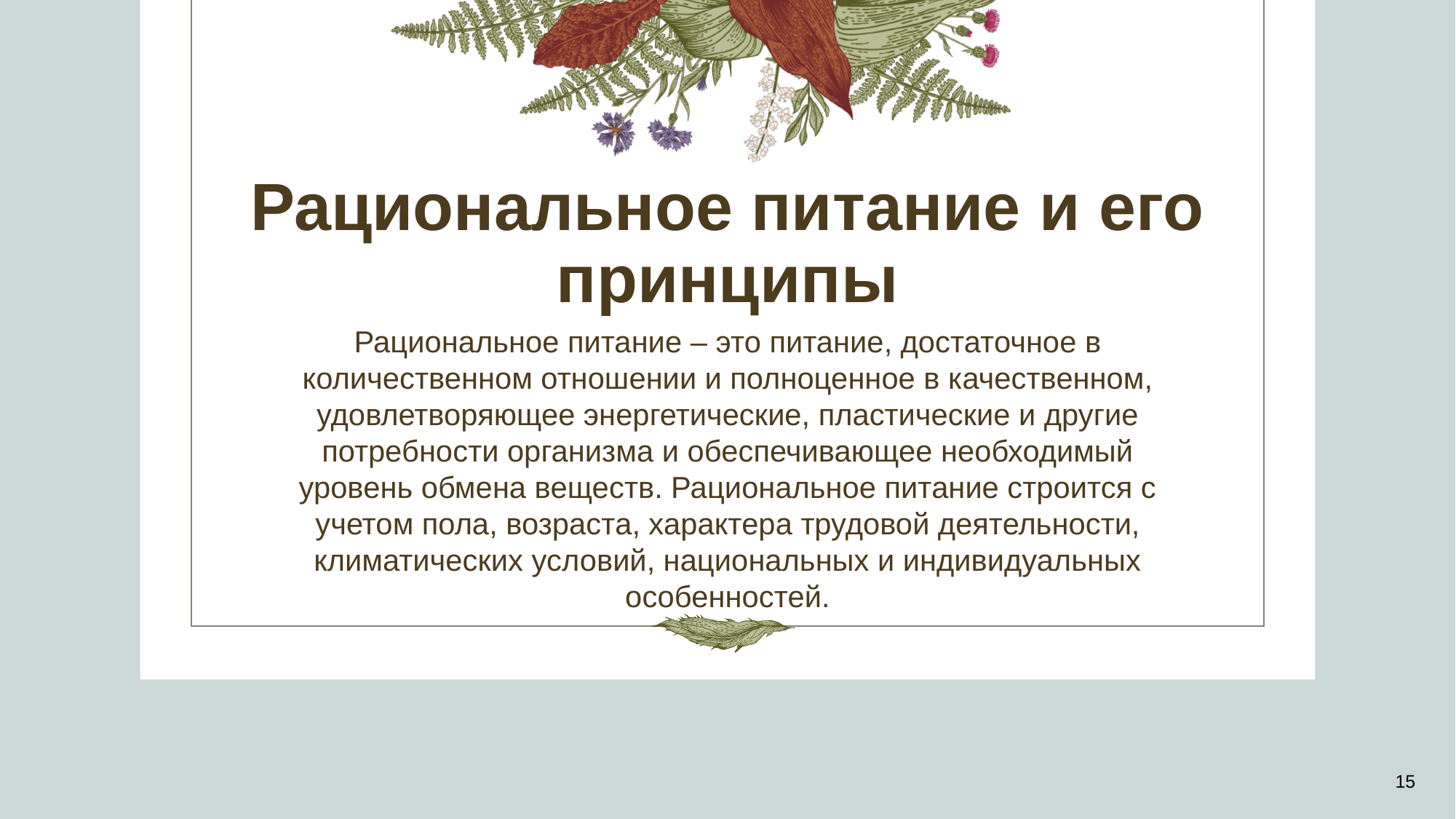

# Рациональное питание и его принципы
Рациональное питание – это питание, достаточное в количественном отношении и полноценное в качественном, удовлетворяющее энергетические, пластические и другие потребности организма и обеспечивающее необходимый уровень обмена веществ. Рациональное питание строится с учетом пола, возраста, характера трудовой деятельности, климатических условий, национальных и индивидуальных особенностей.
15